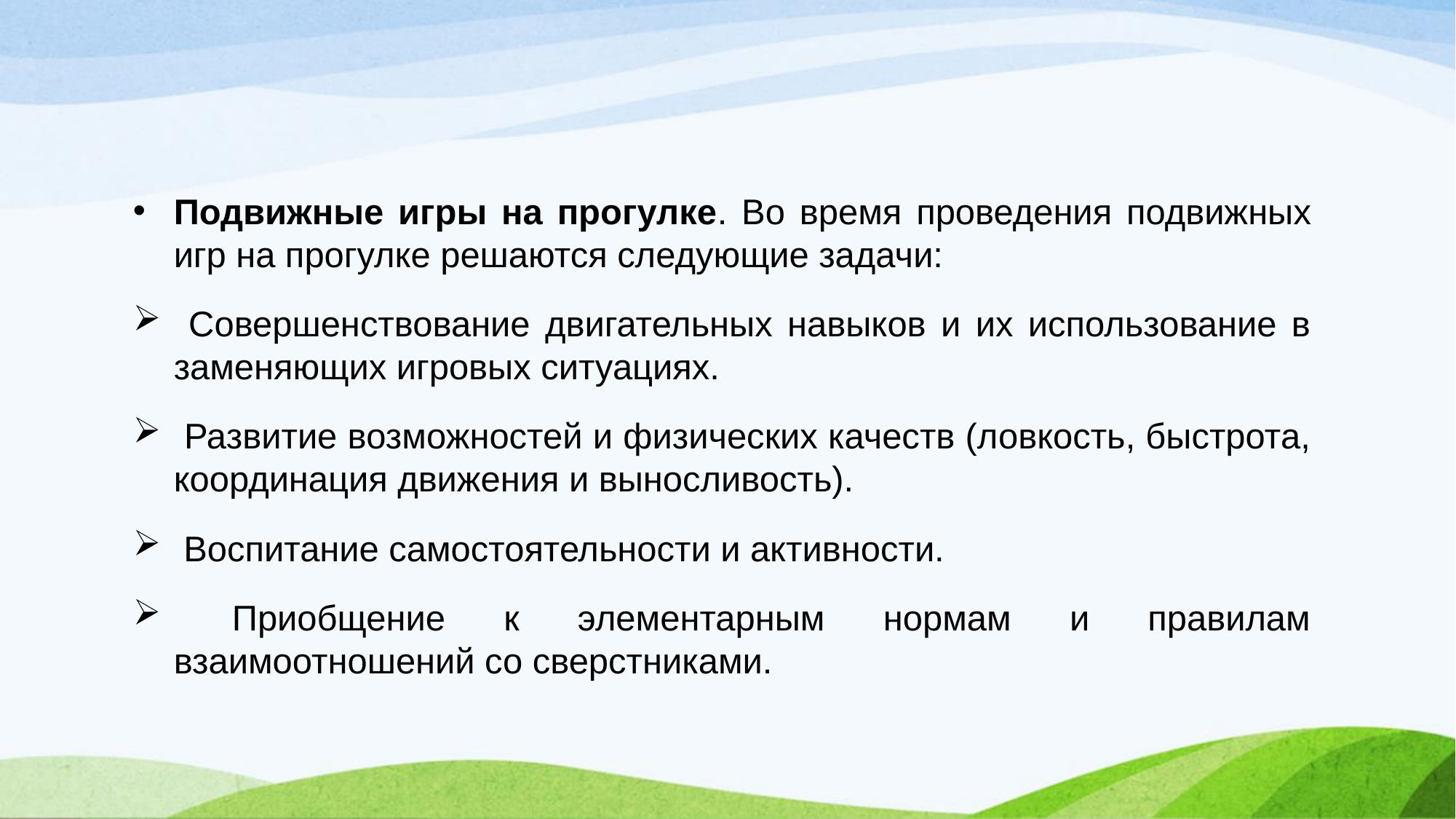

Подвижные игры на прогулке. Во время проведения подвижных игр на прогулке решаются следующие задачи:
 Совершенствование двигательных навыков и их использование в заменяющих игровых ситуациях.
 Развитие возможностей и физических качеств (ловкость, быстрота, координация движения и выносливость).
 Воспитание самостоятельности и активности.
 Приобщение к элементарным нормам и правилам взаимоотношений со сверстниками.